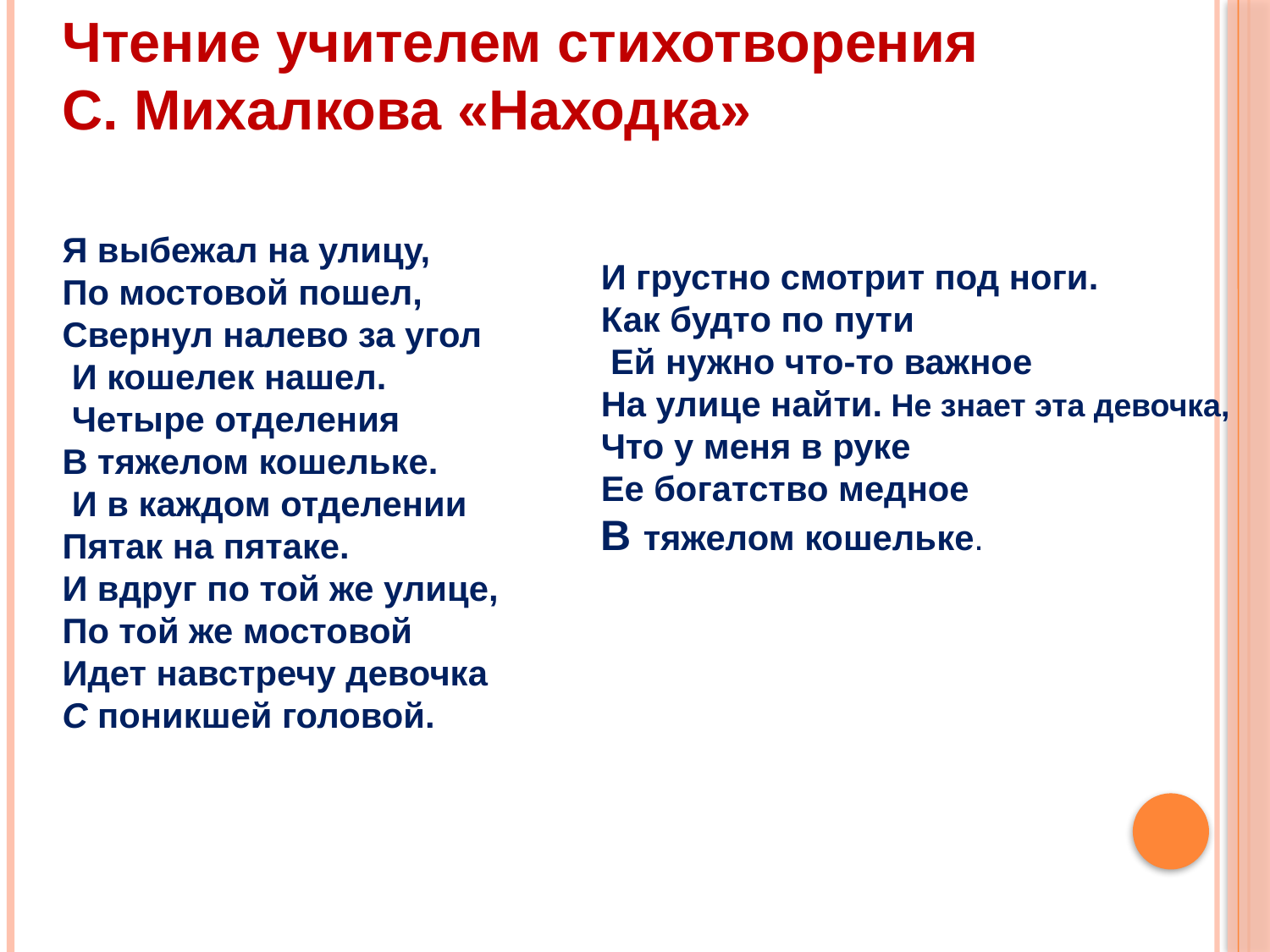

Чтение учителем стихотворения               С. Михалкова «Находка»
Я выбежал на улицу,
По мостовой пошел,
Свернул налево за угол
 И кошелек нашел.
 Четыре отделения
В тяжелом кошельке.
 И в каждом отделении
Пятак на пятаке.
И вдруг по той же улице,
По той же мостовой
Идет навстречу девочка
С поникшей головой.

И грустно смотрит под ноги.
Как будто по пути
 Ей нужно что-то важное
На улице найти. Не знает эта девочка,
Что у меня в руке
Ее богатство медное
В тяжелом кошельке.